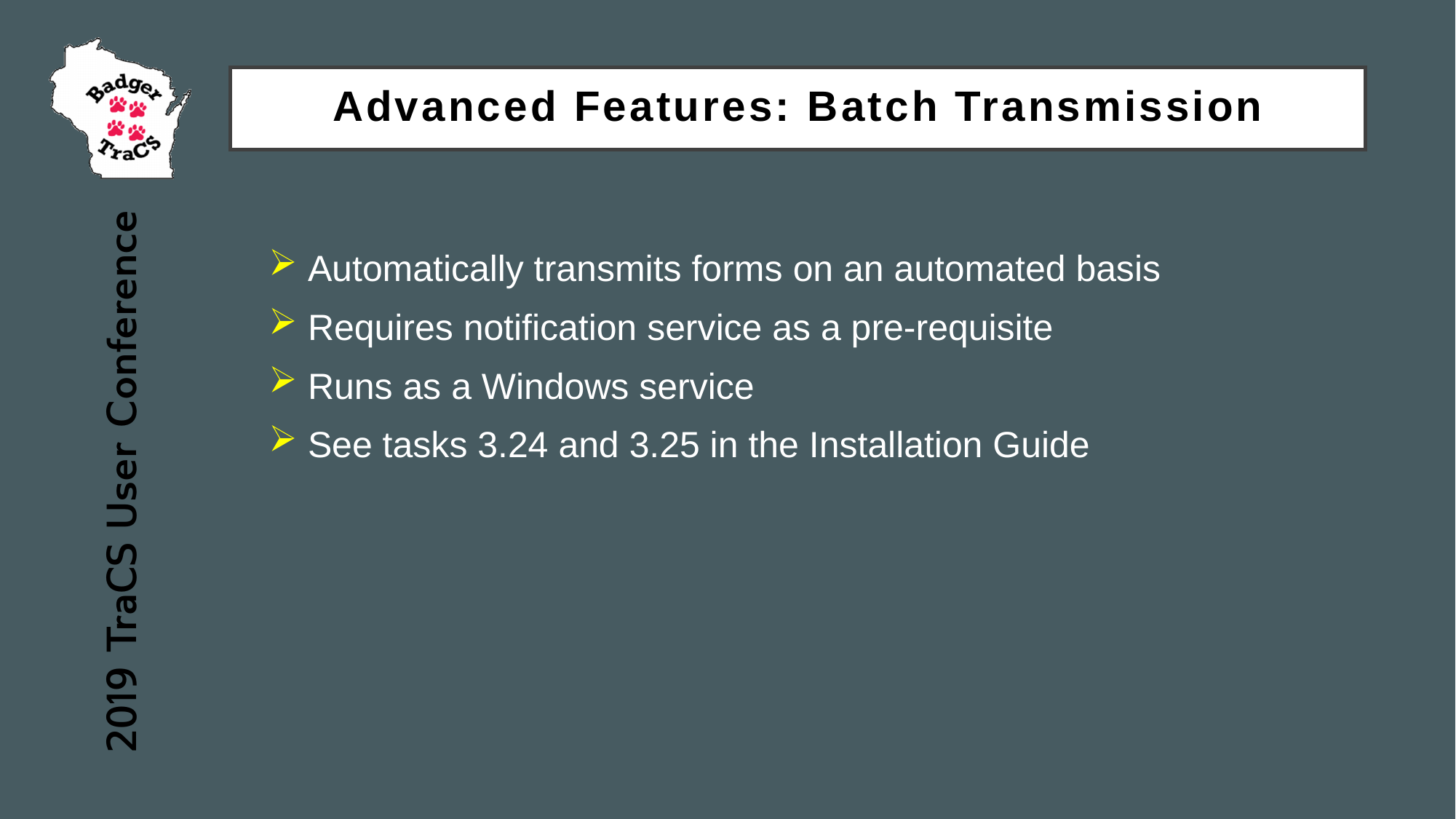

Advanced Features: Batch Transmission
 Automatically transmits forms on an automated basis
 Requires notification service as a pre-requisite
 Runs as a Windows service
 See tasks 3.24 and 3.25 in the Installation Guide